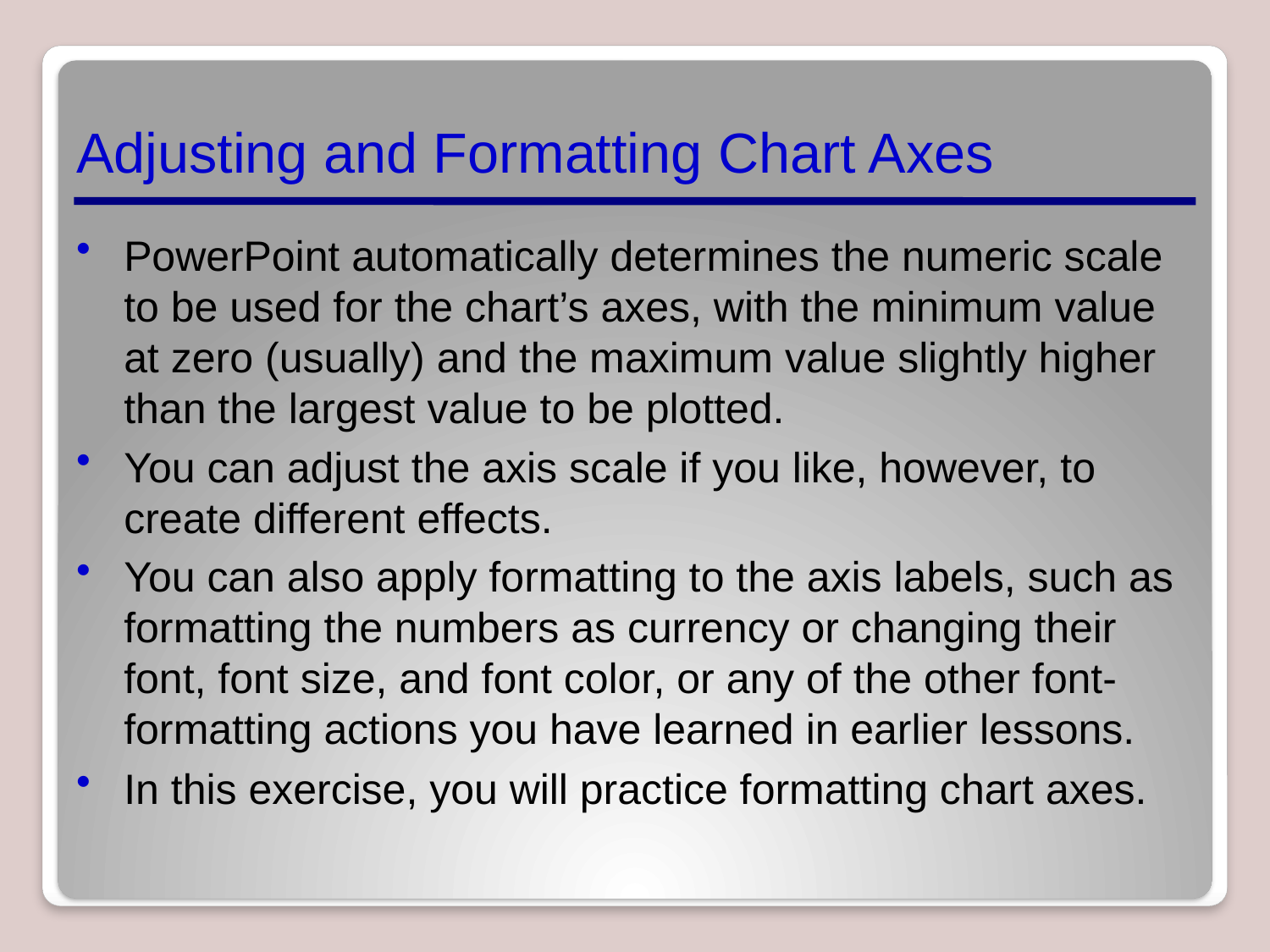

# Adjusting and Formatting Chart Axes
PowerPoint automatically determines the numeric scale to be used for the chart’s axes, with the minimum value at zero (usually) and the maximum value slightly higher than the largest value to be plotted.
You can adjust the axis scale if you like, however, to create different effects.
You can also apply formatting to the axis labels, such as formatting the numbers as currency or changing their font, font size, and font color, or any of the other font-formatting actions you have learned in earlier lessons.
In this exercise, you will practice formatting chart axes.